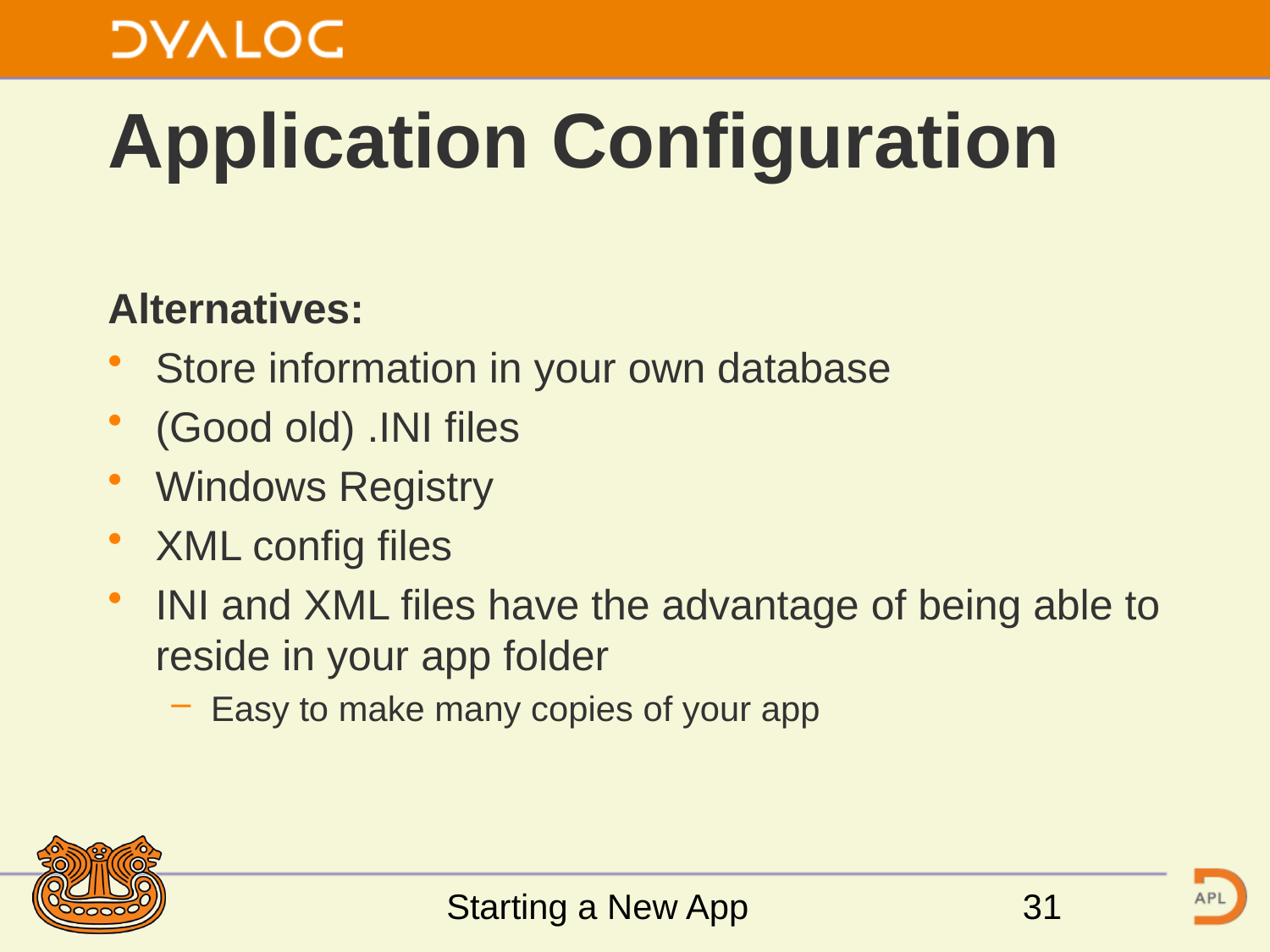

# Application Configuration
Alternatives:
Store information in your own database
(Good old) .INI files
Windows Registry
XML config files
INI and XML files have the advantage of being able to reside in your app folder
Easy to make many copies of your app

Starting a New App
31